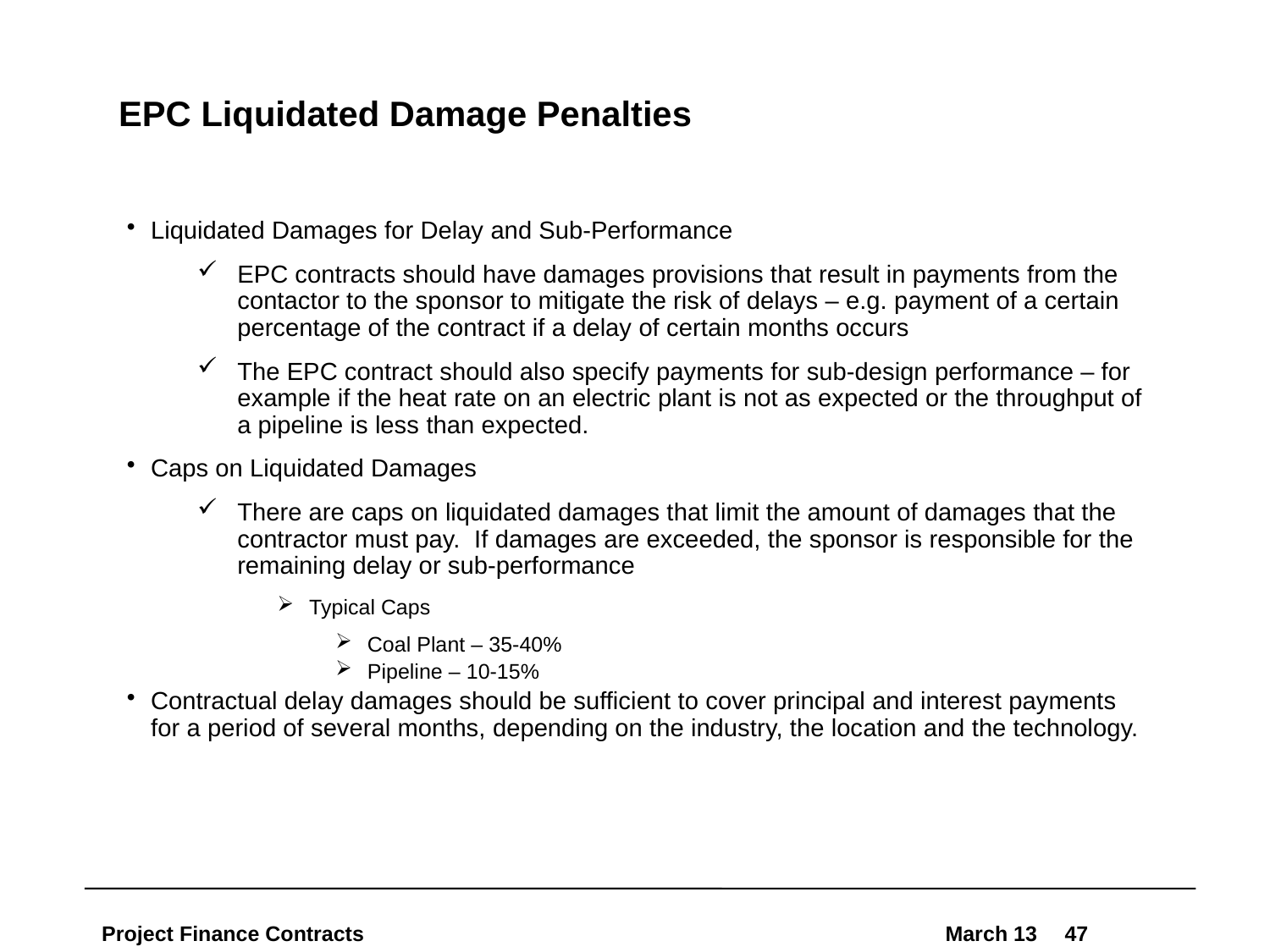

# EPC Liquidated Damage Penalties
Liquidated Damages for Delay and Sub-Performance
EPC contracts should have damages provisions that result in payments from the contactor to the sponsor to mitigate the risk of delays – e.g. payment of a certain percentage of the contract if a delay of certain months occurs
The EPC contract should also specify payments for sub-design performance – for example if the heat rate on an electric plant is not as expected or the throughput of a pipeline is less than expected.
Caps on Liquidated Damages
There are caps on liquidated damages that limit the amount of damages that the contractor must pay.  If damages are exceeded, the sponsor is responsible for the remaining delay or sub-performance
Typical Caps
Coal Plant – 35-40%
Pipeline – 10-15%
Contractual delay damages should be sufficient to cover principal and interest payments for a period of several months, depending on the industry, the location and the technology.